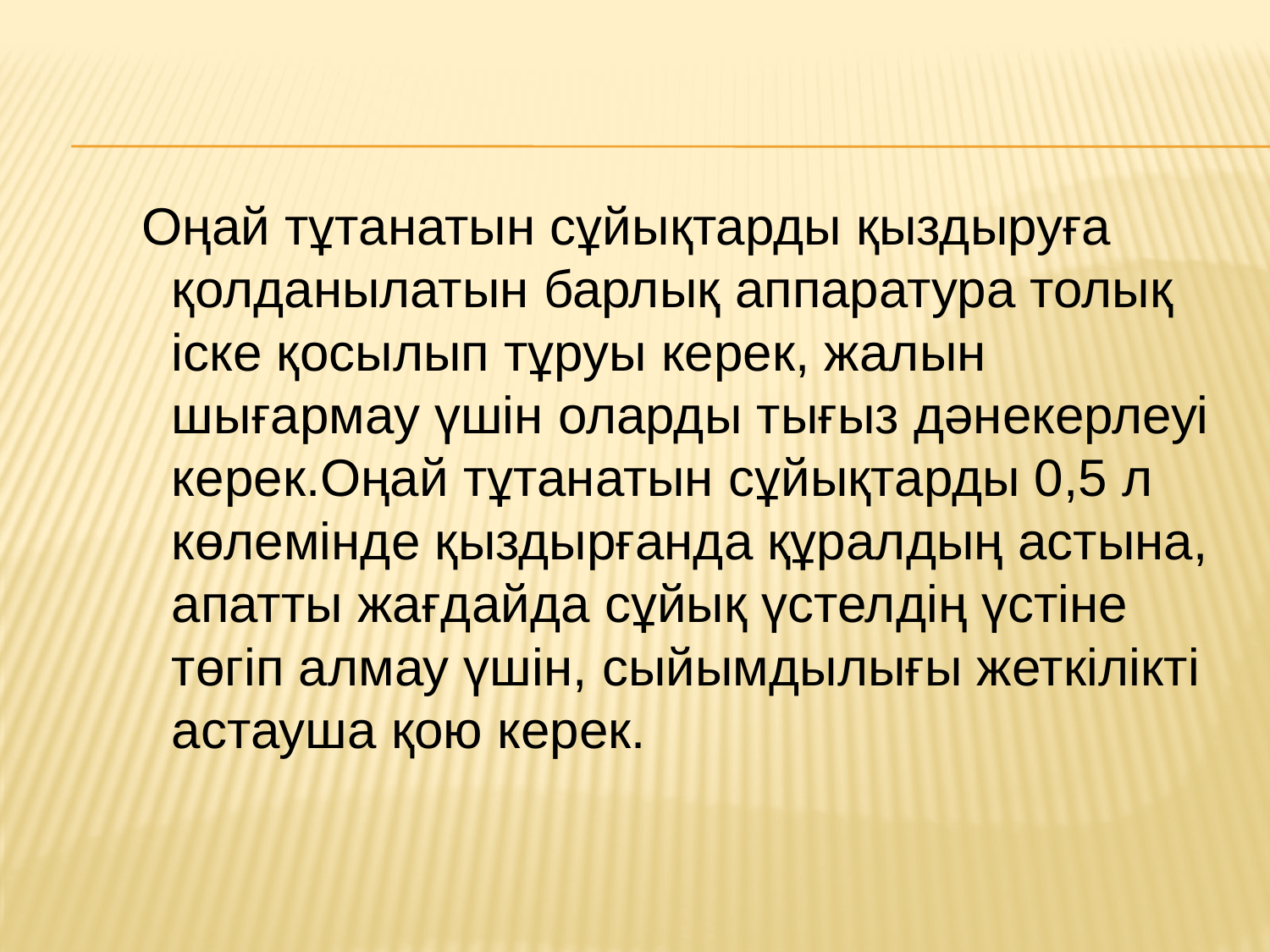

Оңай тұтанатын сұйықтарды қыздыруға қолданылатын барлық аппаратура толық іске қосылып тұруы керек, жалын шығармау үшін оларды тығыз дәнекерлеуі керек.Оңай тұтанатын сұйықтарды 0,5 л көлемінде қыздырғанда құралдың астына, апатты жағдайда сұйық үстелдің үстіне төгіп алмау үшін, сыйымдылығы жеткілікті астауша қою керек.